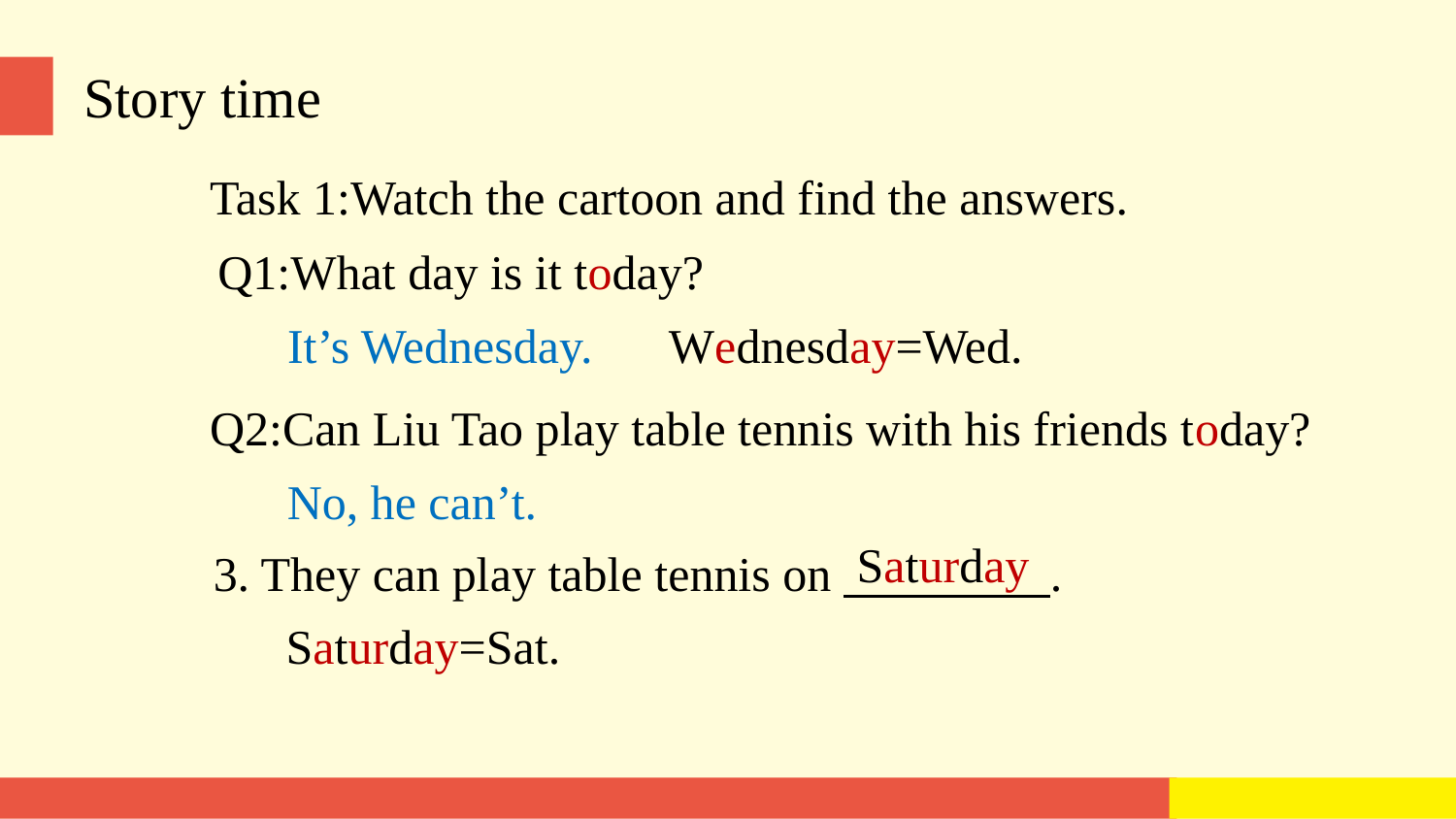

Story time
Task 1:Watch the cartoon and find the answers.
Q1:What day is it today?
It’s Wednesday.
Wednesday=Wed.
Q2:Can Liu Tao play table tennis with his friends today?
No, he can’t.
Saturday
3. They can play table tennis on                  .
Saturday=Sat.